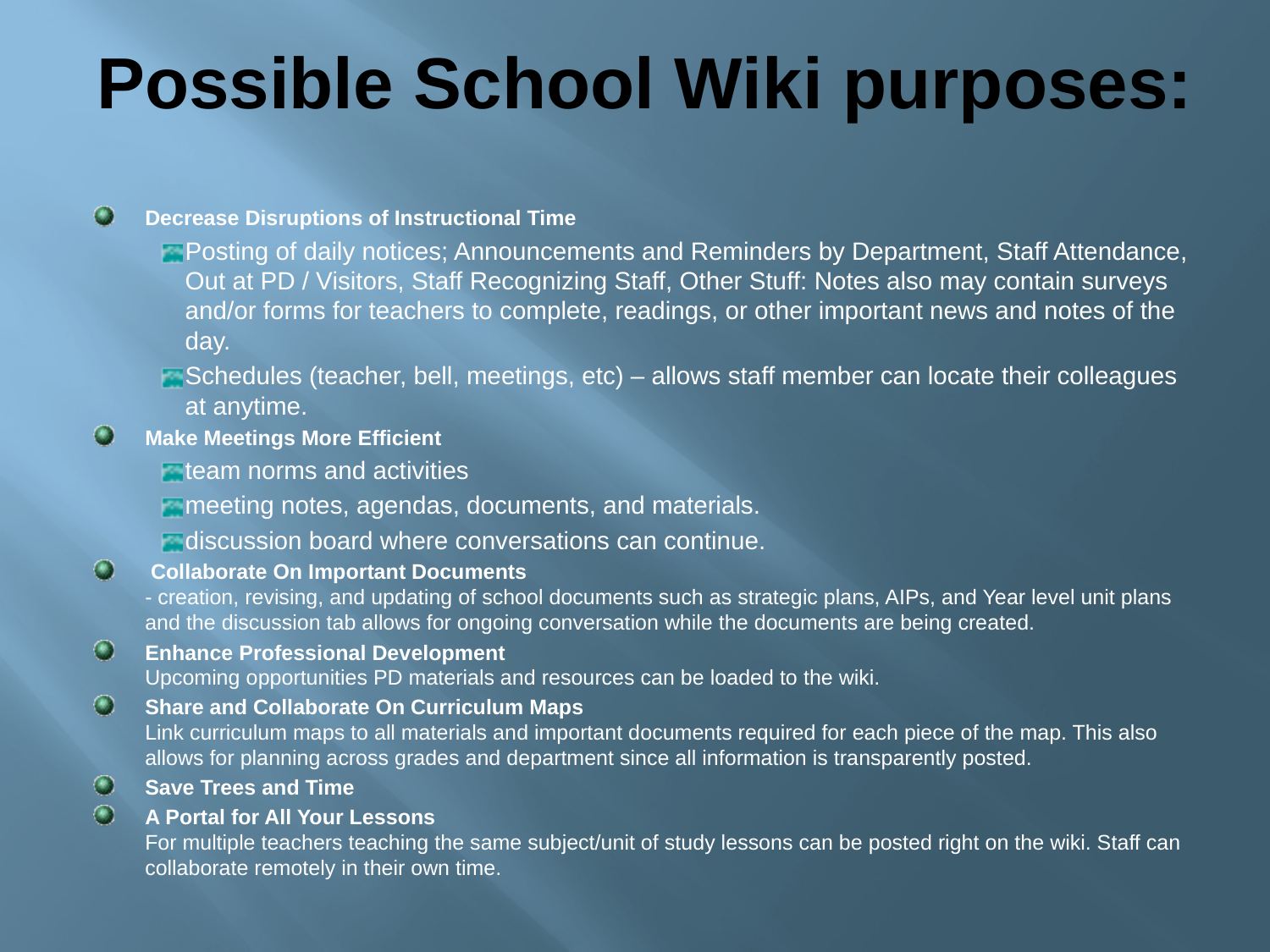

# Possible School Wiki purposes:
Decrease Disruptions of Instructional Time
Posting of daily notices; Announcements and Reminders by Department, Staff Attendance, Out at PD / Visitors, Staff Recognizing Staff, Other Stuff: Notes also may contain surveys and/or forms for teachers to complete, readings, or other important news and notes of the day.
Schedules (teacher, bell, meetings, etc) – allows staff member can locate their colleagues at anytime.
Make Meetings More Efficient
team norms and activities
meeting notes, agendas, documents, and materials.
discussion board where conversations can continue.
 Collaborate On Important Documents
- creation, revising, and updating of school documents such as strategic plans, AIPs, and Year level unit plans and the discussion tab allows for ongoing conversation while the documents are being created.
Enhance Professional Development
Upcoming opportunities PD materials and resources can be loaded to the wiki.
Share and Collaborate On Curriculum Maps
Link curriculum maps to all materials and important documents required for each piece of the map. This also allows for planning across grades and department since all information is transparently posted.
Save Trees and Time
A Portal for All Your Lessons
For multiple teachers teaching the same subject/unit of study lessons can be posted right on the wiki. Staff can collaborate remotely in their own time.